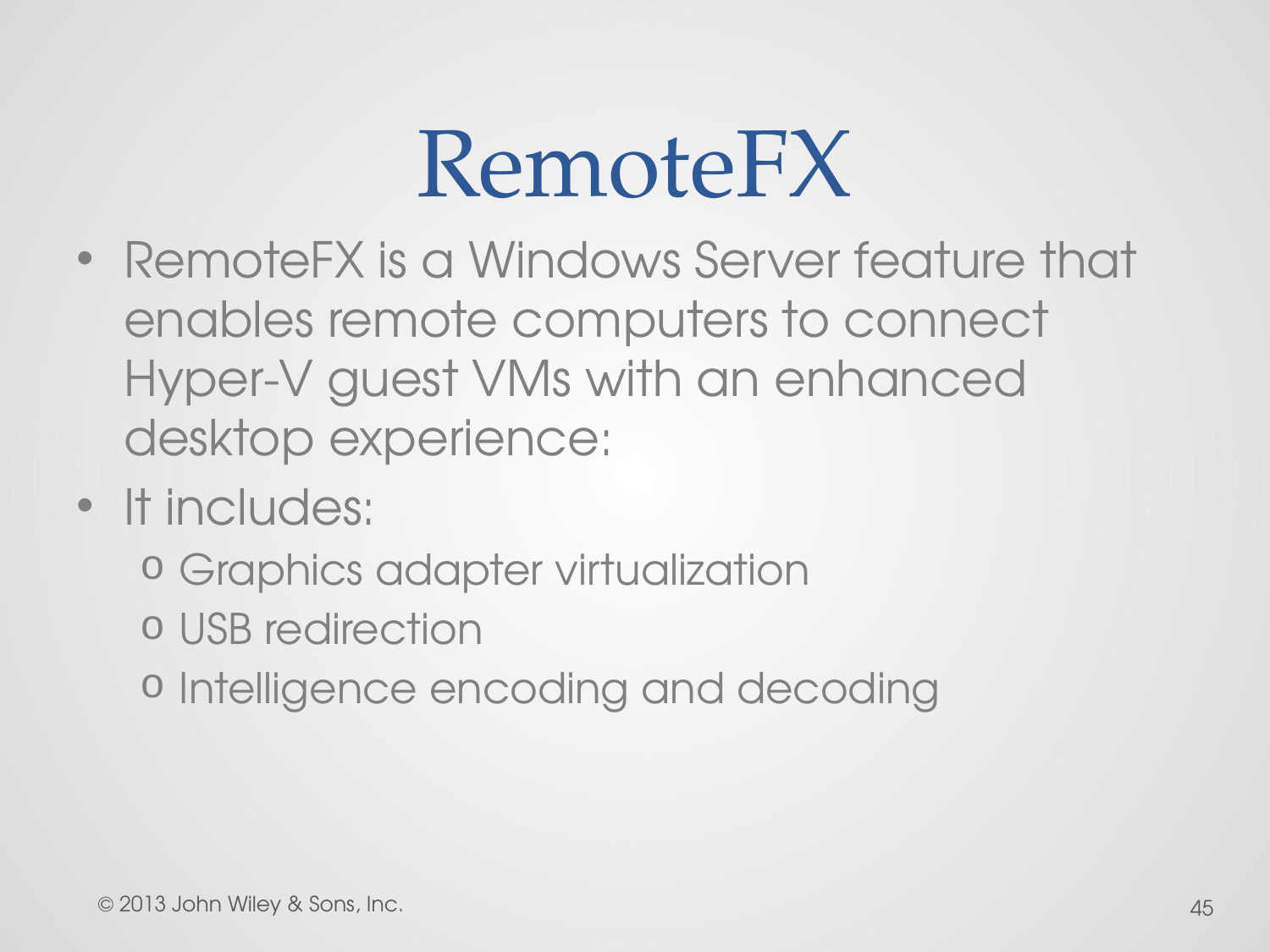

# RemoteFX
RemoteFX is a Windows Server feature that enables remote computers to connect Hyper-V guest VMs with an enhanced desktop experience:
It includes:
Graphics adapter virtualization
USB redirection
Intelligence encoding and decoding
© 2013 John Wiley & Sons, Inc.
45